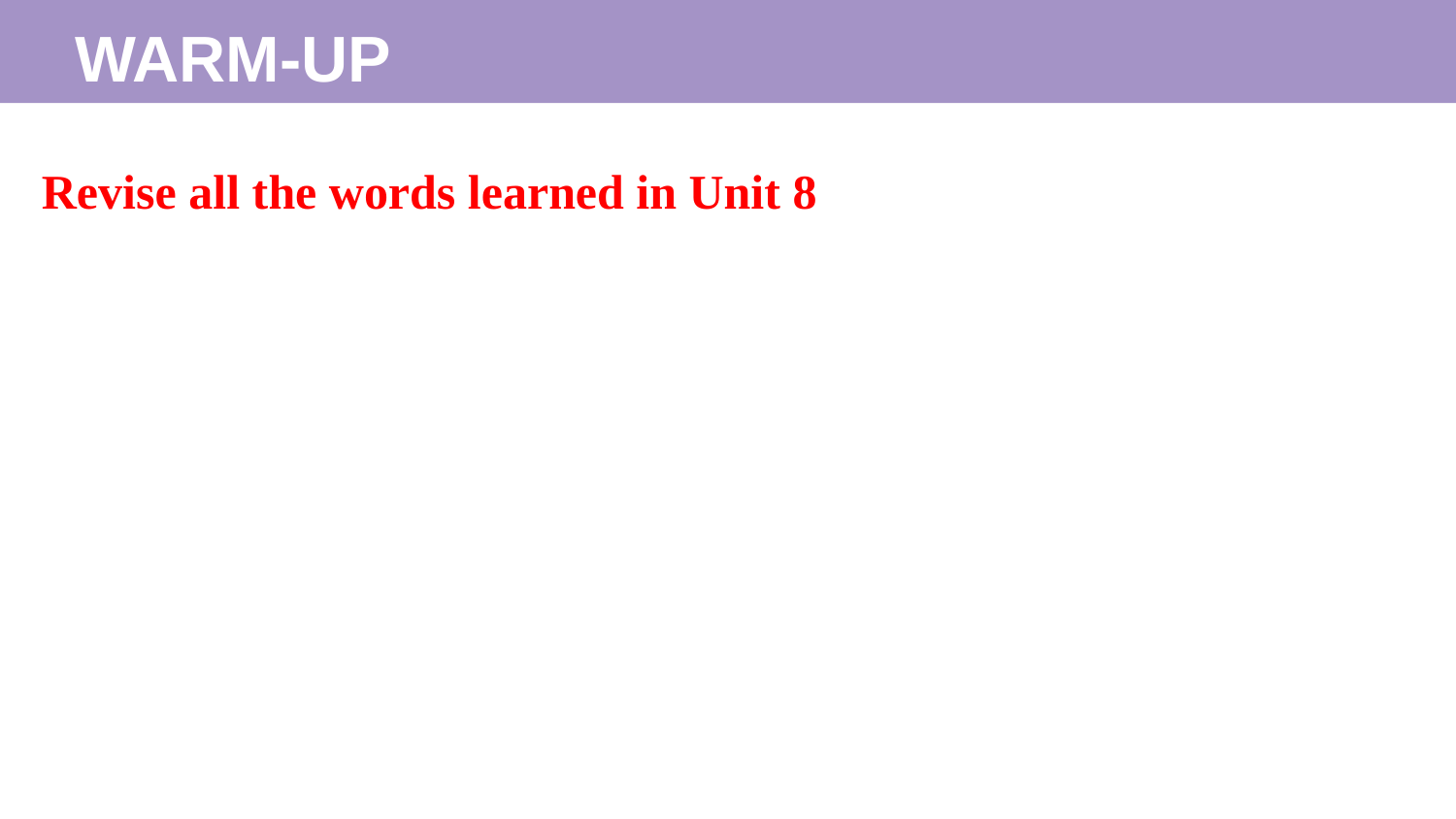

WARM-UP
Revise all the words learned in Unit 8